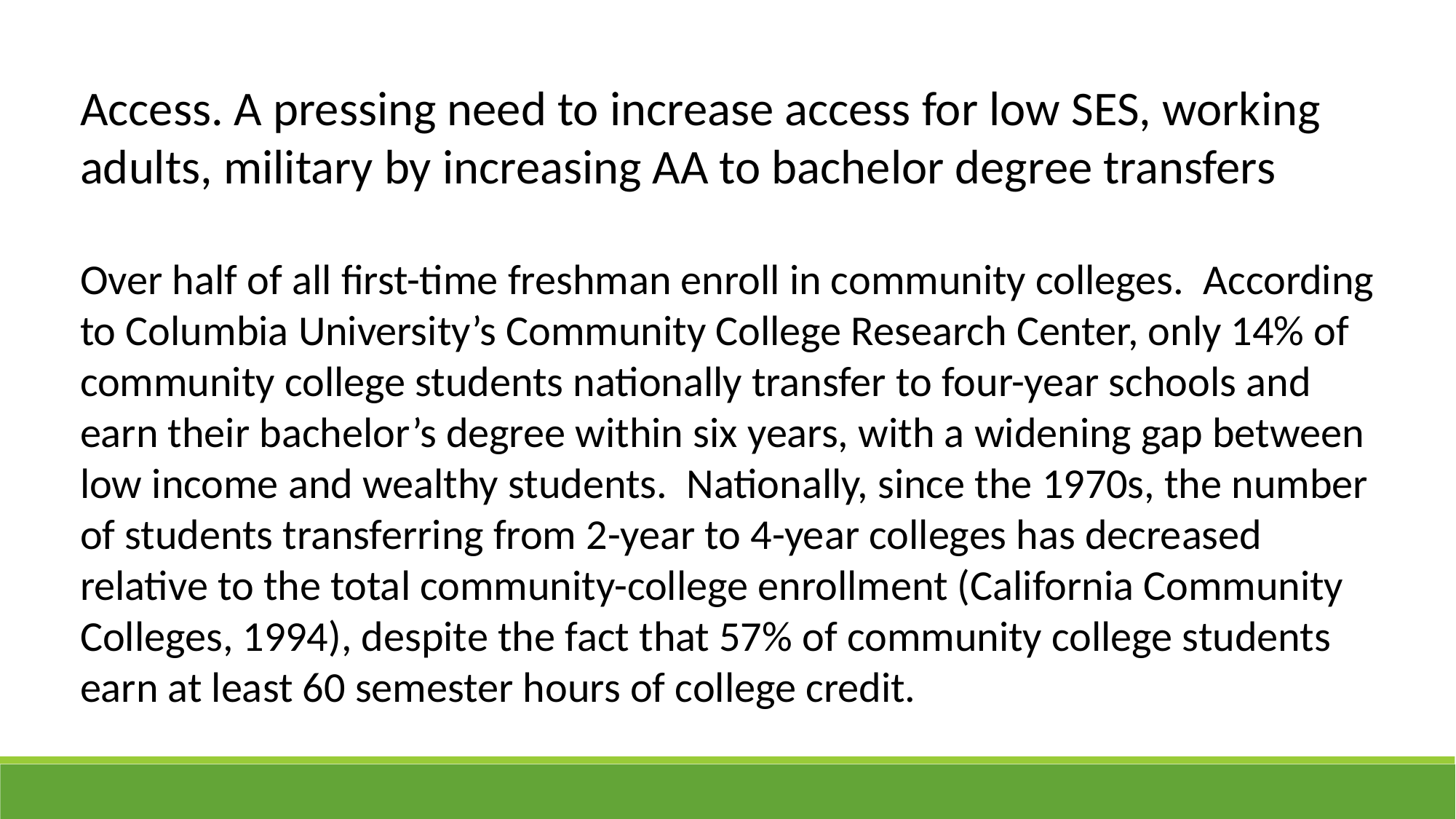

Access. A pressing need to increase access for low SES, working adults, military by increasing AA to bachelor degree transfers

Over half of all first-time freshman enroll in community colleges.  According to Columbia University’s Community College Research Center, only 14% of community college students nationally transfer to four-year schools and earn their bachelor’s degree within six years, with a widening gap between low income and wealthy students.  Nationally, since the 1970s, the number of students transferring from 2-year to 4-year colleges has decreased relative to the total community-college enrollment (California Community Colleges, 1994), despite the fact that 57% of community college students earn at least 60 semester hours of college credit.